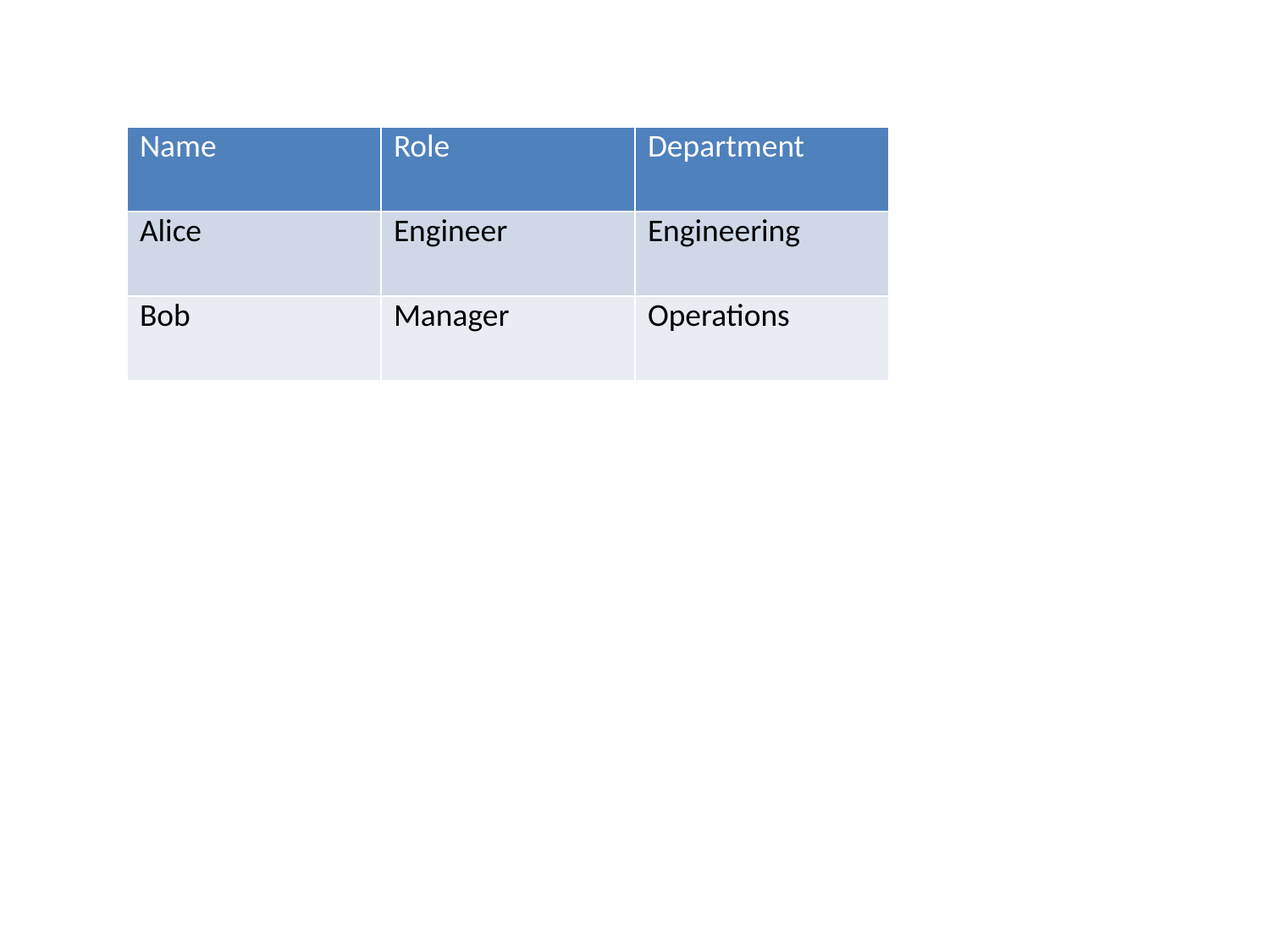

#
| Name | Role | Department |
| --- | --- | --- |
| Alice | Engineer | Engineering |
| Bob | Manager | Operations |